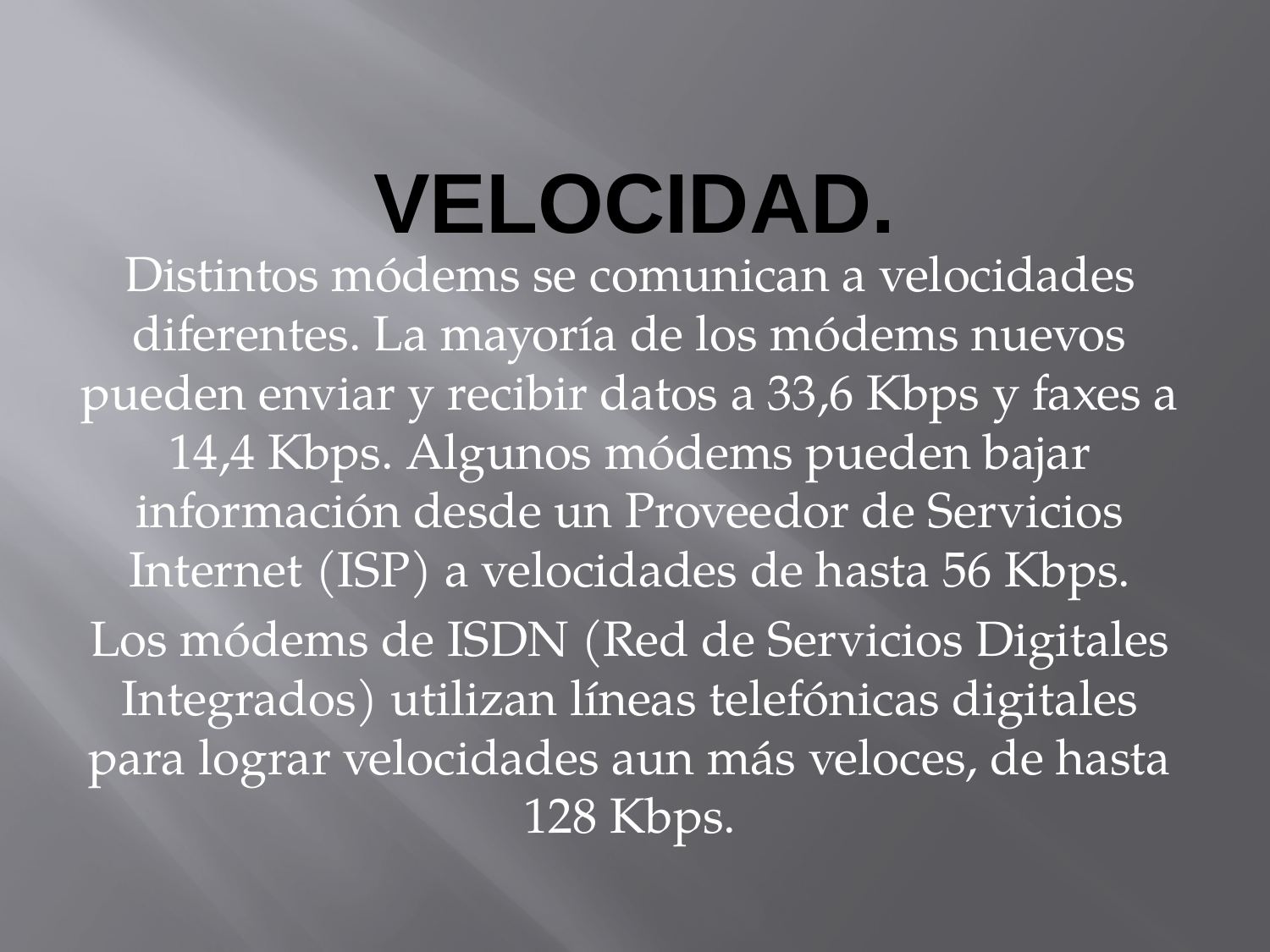

# VELOCIDAD.
Distintos módems se comunican a velocidades diferentes. La mayoría de los módems nuevos pueden enviar y recibir datos a 33,6 Kbps y faxes a 14,4 Kbps. Algunos módems pueden bajar información desde un Proveedor de Servicios Internet (ISP) a velocidades de hasta 56 Kbps.
Los módems de ISDN (Red de Servicios Digitales Integrados) utilizan líneas telefónicas digitales para lograr velocidades aun más veloces, de hasta 128 Kbps.